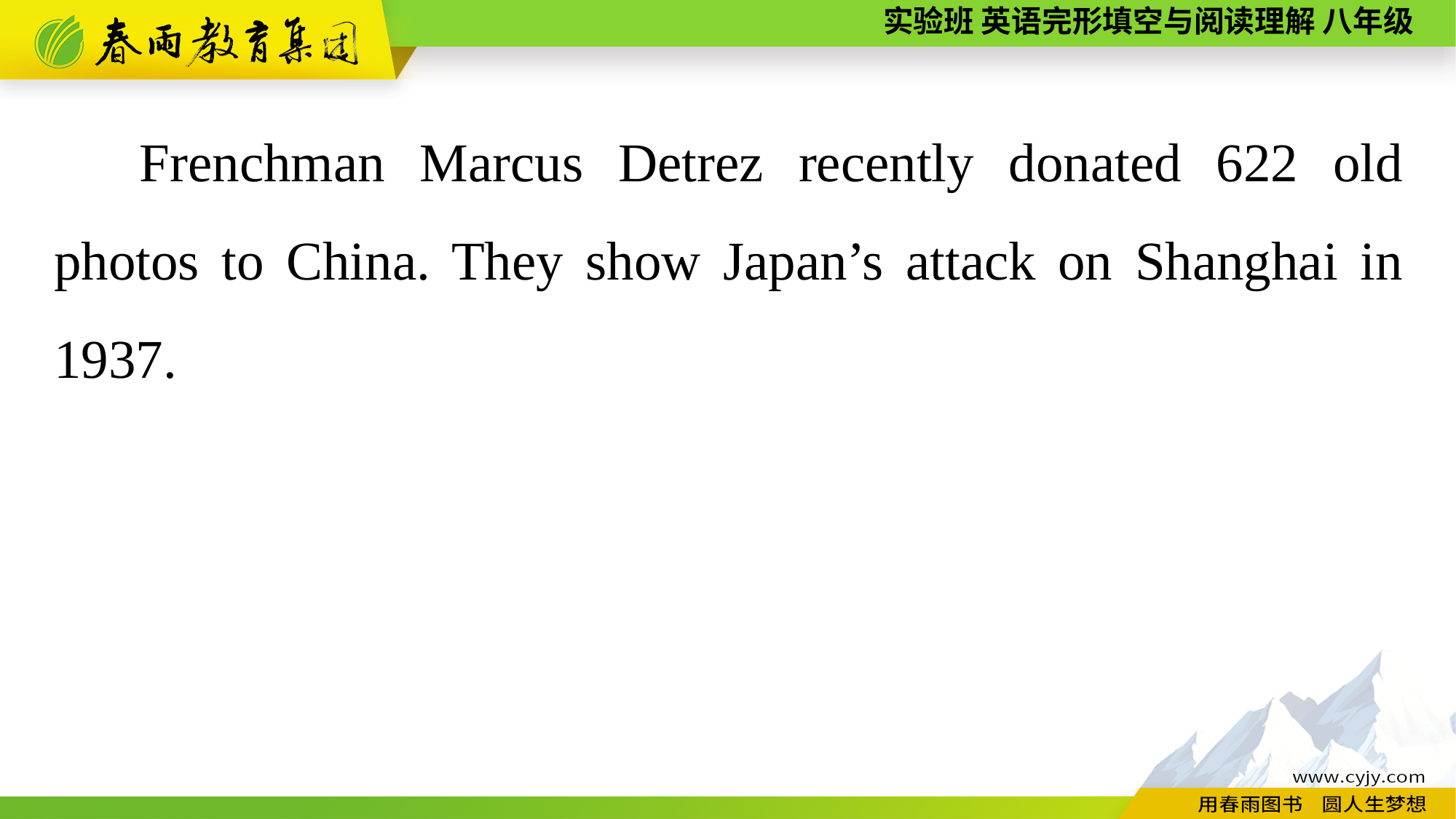

Frenchman Marcus Detrez recently donated 622 old photos to China. They show Japan’s attack on Shanghai in 1937.